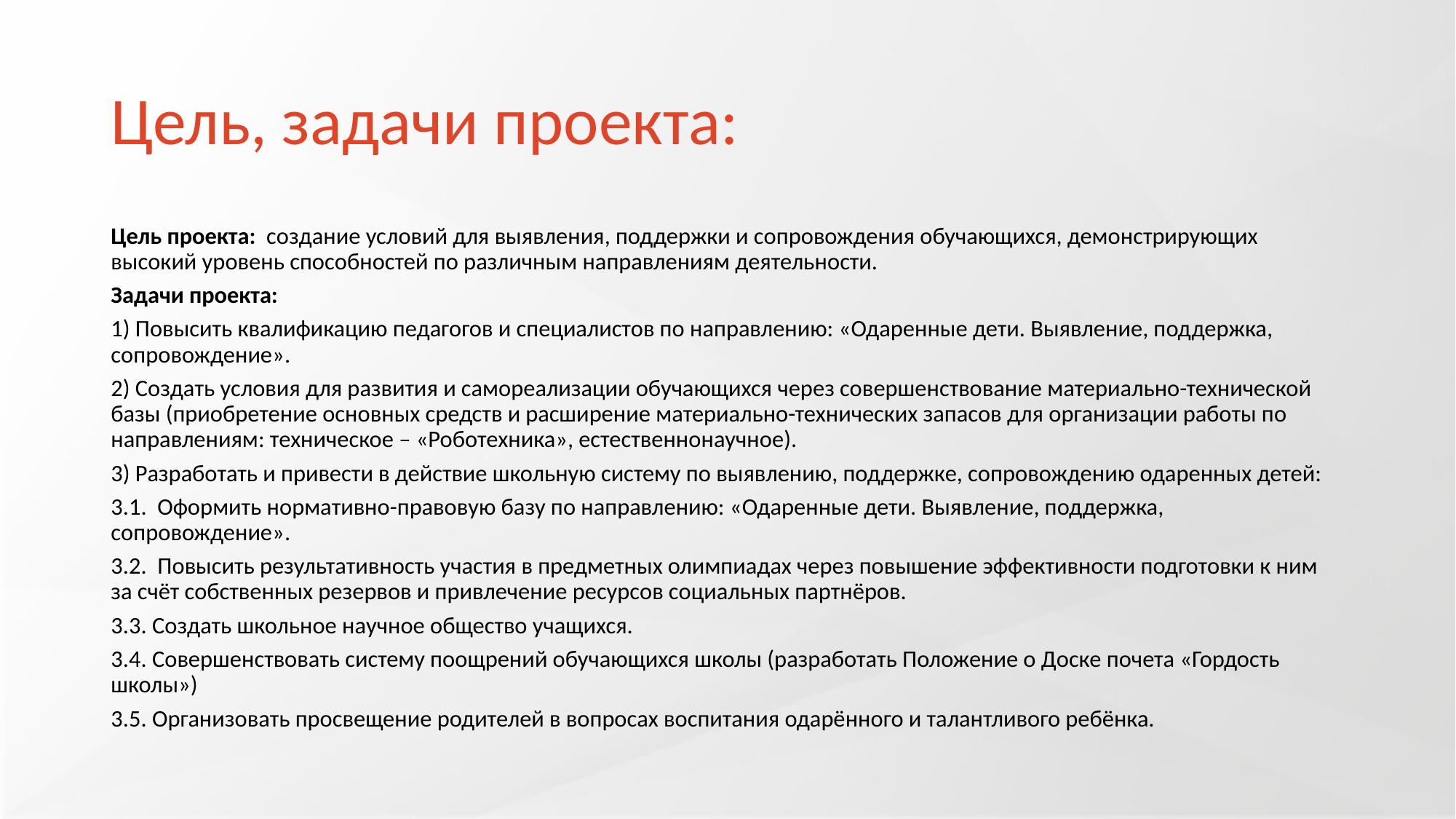

# Цель, задачи проекта:
Цель проекта:  создание условий для выявления, поддержки и сопровождения обучающихся, демонстрирующих высокий уровень способностей по различным направлениям деятельности.
Задачи проекта:
1) Повысить квалификацию педагогов и специалистов по направлению: «Одаренные дети. Выявление, поддержка, сопровождение».
2) Создать условия для развития и самореализации обучающихся через совершенствование материально-технической базы (приобретение основных средств и расширение материально-технических запасов для организации работы по направлениям: техническое – «Роботехника», естественнонаучное).
3) Разработать и привести в действие школьную систему по выявлению, поддержке, сопровождению одаренных детей:
3.1.  Оформить нормативно-правовую базу по направлению: «Одаренные дети. Выявление, поддержка, сопровождение».
3.2.  Повысить результативность участия в предметных олимпиадах через повышение эффективности подготовки к ним за счёт собственных резервов и привлечение ресурсов социальных партнёров.
3.3. Создать школьное научное общество учащихся.
3.4. Совершенствовать систему поощрений обучающихся школы (разработать Положение о Доске почета «Гордость школы»)
3.5. Организовать просвещение родителей в вопросах воспитания одарённого и талантливого ребёнка.